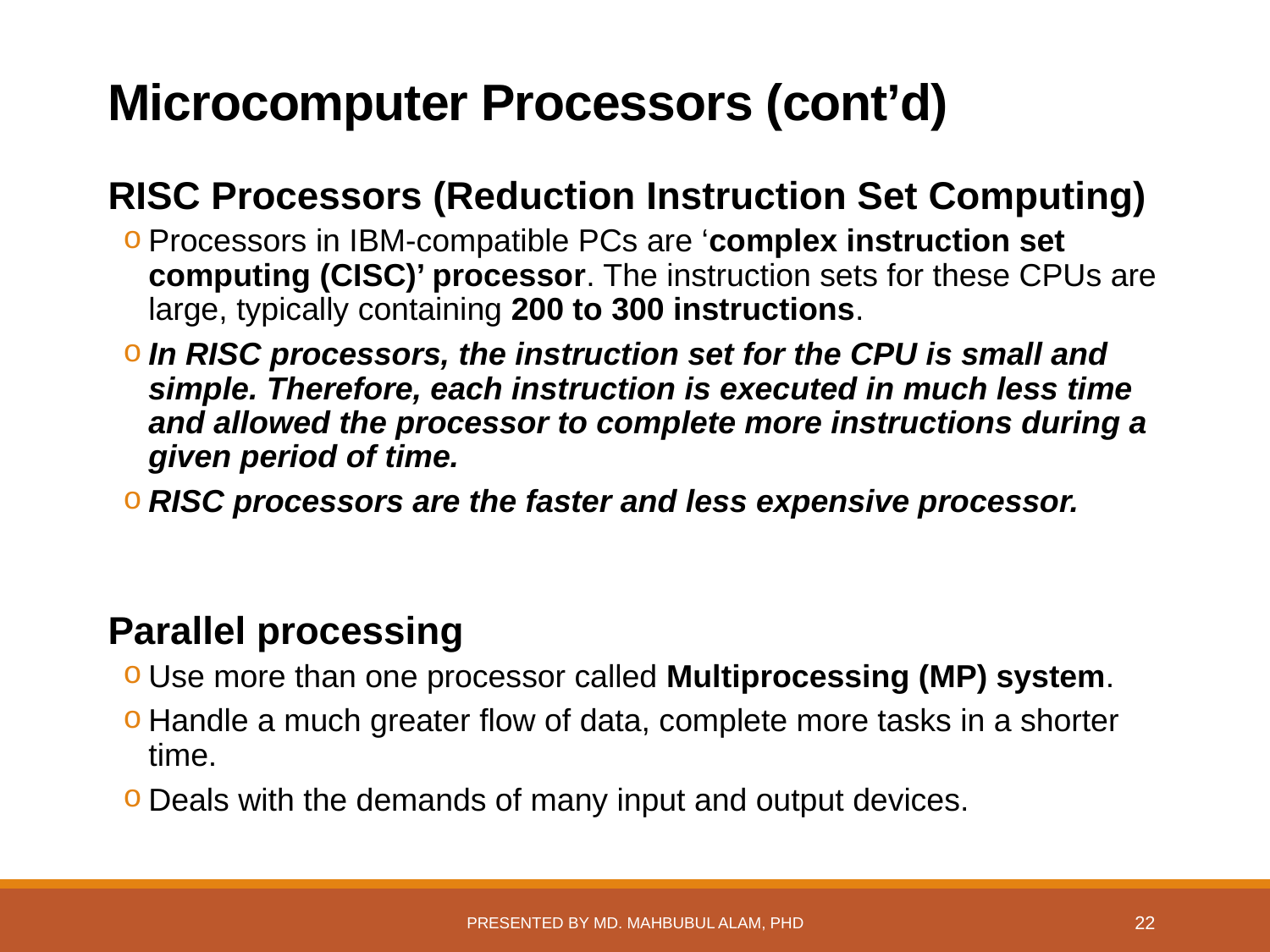

# Microcomputer Processors (cont’d)
RISC Processors (Reduction Instruction Set Computing)
Processors in IBM-compatible PCs are ‘complex instruction set computing (CISC)’ processor. The instruction sets for these CPUs are large, typically containing 200 to 300 instructions.
In RISC processors, the instruction set for the CPU is small and simple. Therefore, each instruction is executed in much less time and allowed the processor to complete more instructions during a given period of time.
RISC processors are the faster and less expensive processor.

Parallel processing
Use more than one processor called Multiprocessing (MP) system.
Handle a much greater flow of data, complete more tasks in a shorter time.
Deals with the demands of many input and output devices.

Presented by Md. Mahbubul Alam, PhD
22